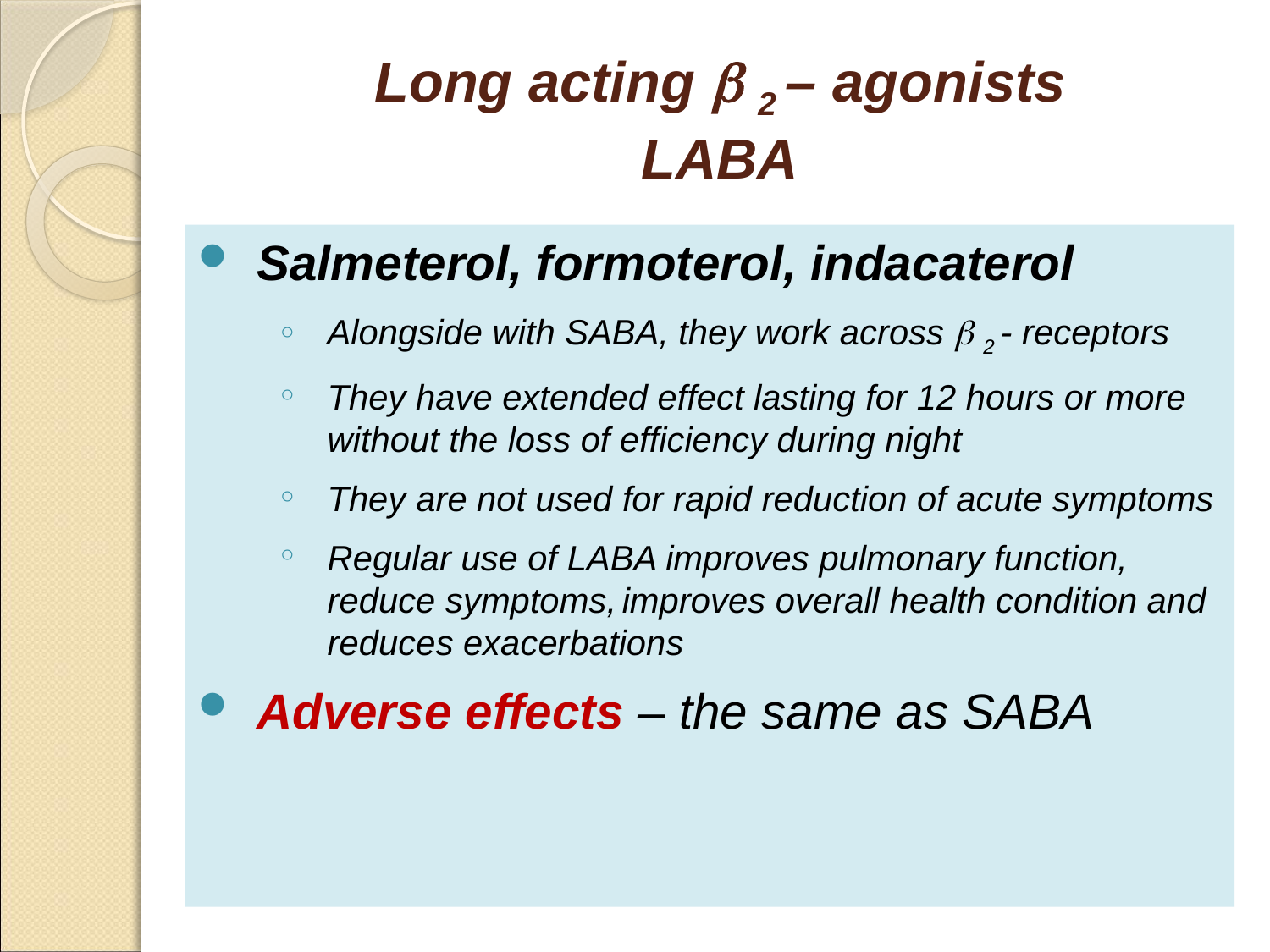

# Long acting β 2 – agonists LABA
Salmeterol, formoterol, indacaterol
Alongside with SABA, they work across β 2 - receptors
They have extended effect lasting for 12 hours or more without the loss of efficiency during night
They are not used for rapid reduction of acute symptoms
Regular use of LABA improves pulmonary function, reduce symptoms, improves overall health condition and reduces exacerbations
Adverse effects – the same as SABA